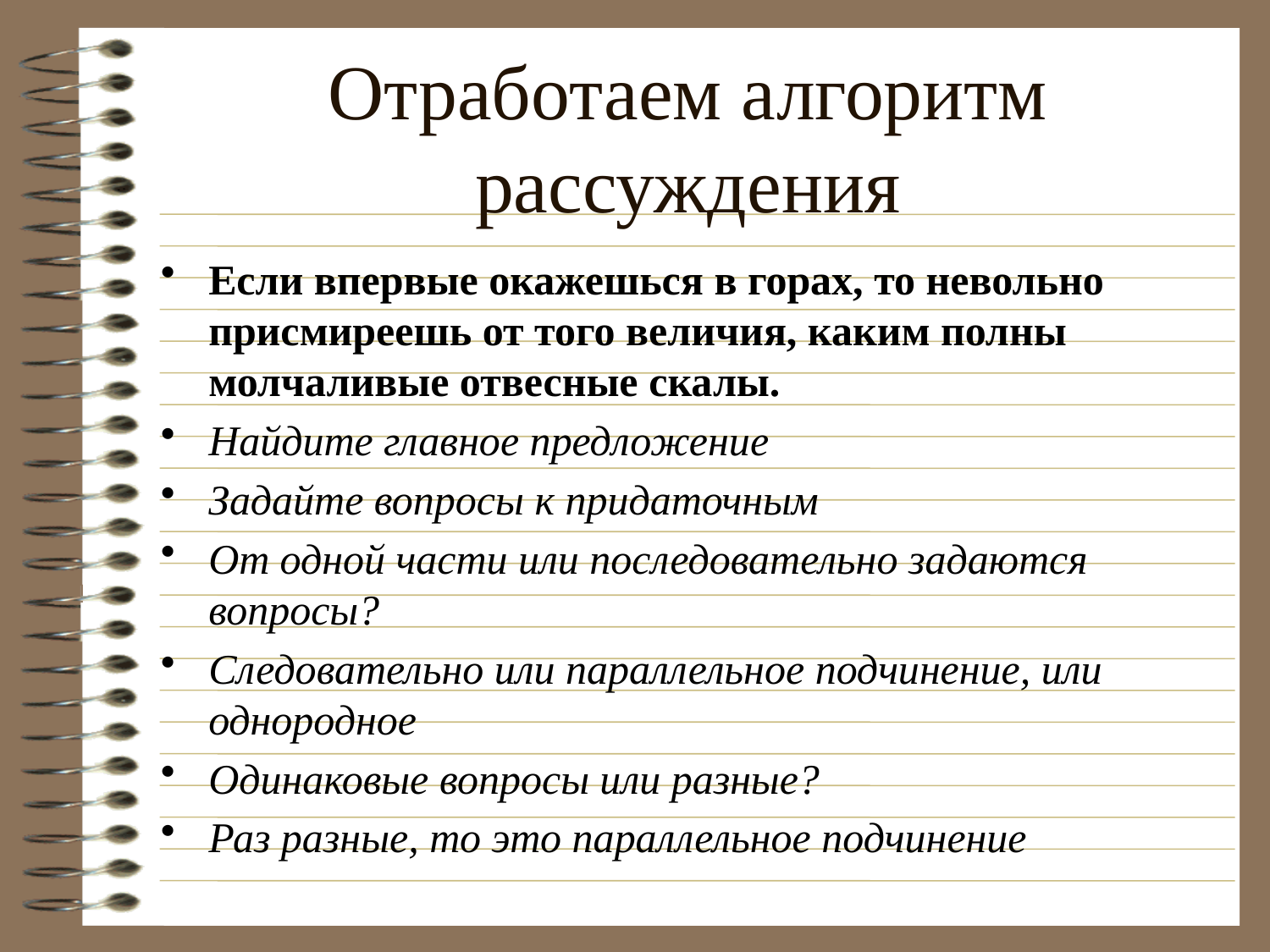

# Отработаем алгоритм рассуждения
Если впервые окажешься в горах, то невольно присмиреешь от того величия, каким полны молчаливые отвесные скалы.
Найдите главное предложение
Задайте вопросы к придаточным
От одной части или последовательно задаются вопросы?
Следовательно или параллельное подчинение, или однородное
Одинаковые вопросы или разные?
Раз разные, то это параллельное подчинение